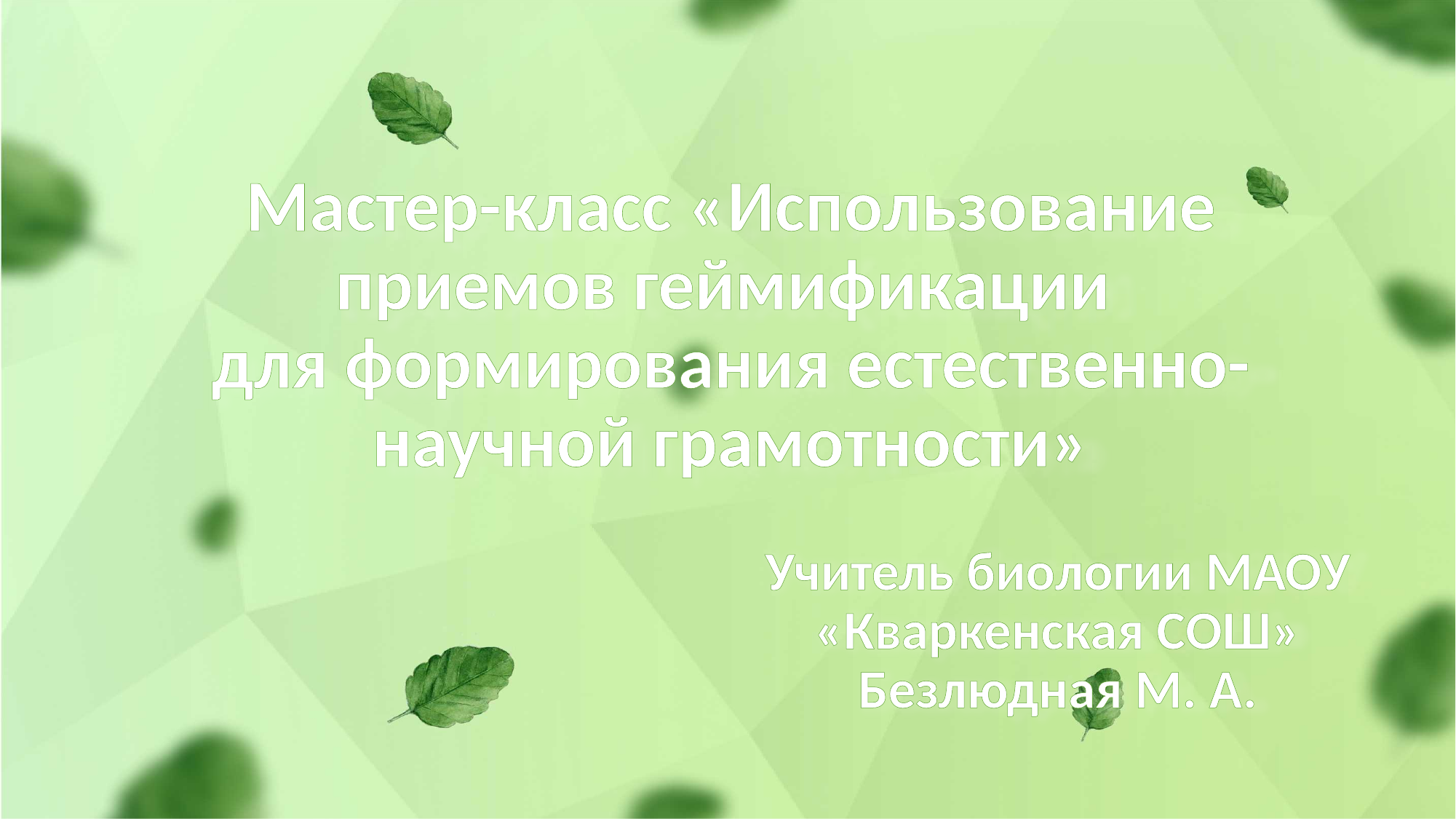

# Мастер-класс «Использование приемов геймификации для формирования естественно-научной грамотности»
Учитель биологии МАОУ «Кваркенская СОШ» Безлюдная М. А.